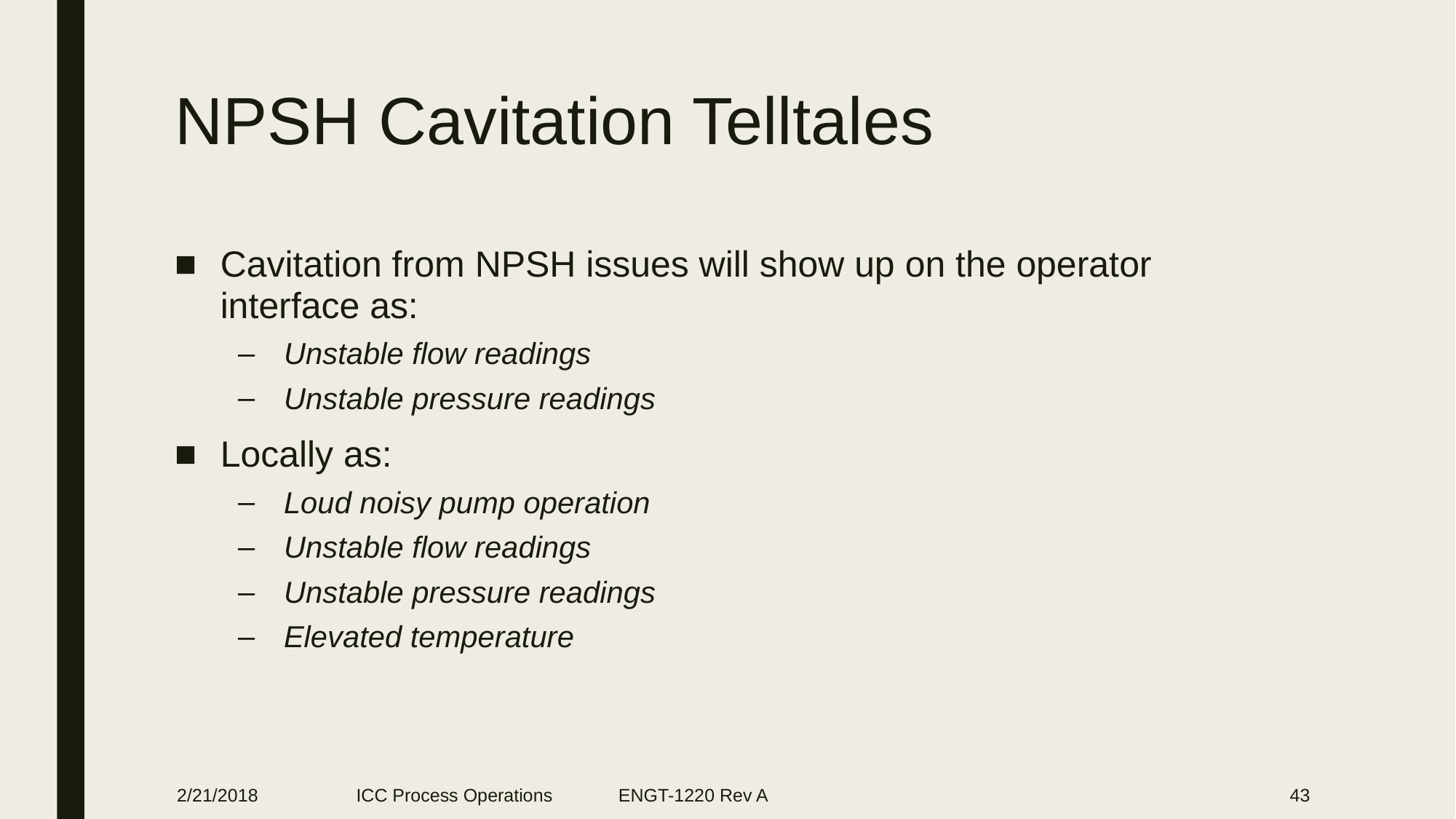

# NPSH Cavitation Telltales
Cavitation from NPSH issues will show up on the operator interface as:
Unstable flow readings
Unstable pressure readings
Locally as:
Loud noisy pump operation
Unstable flow readings
Unstable pressure readings
Elevated temperature
2/21/2018
ICC Process Operations             ENGT-1220 Rev A
43